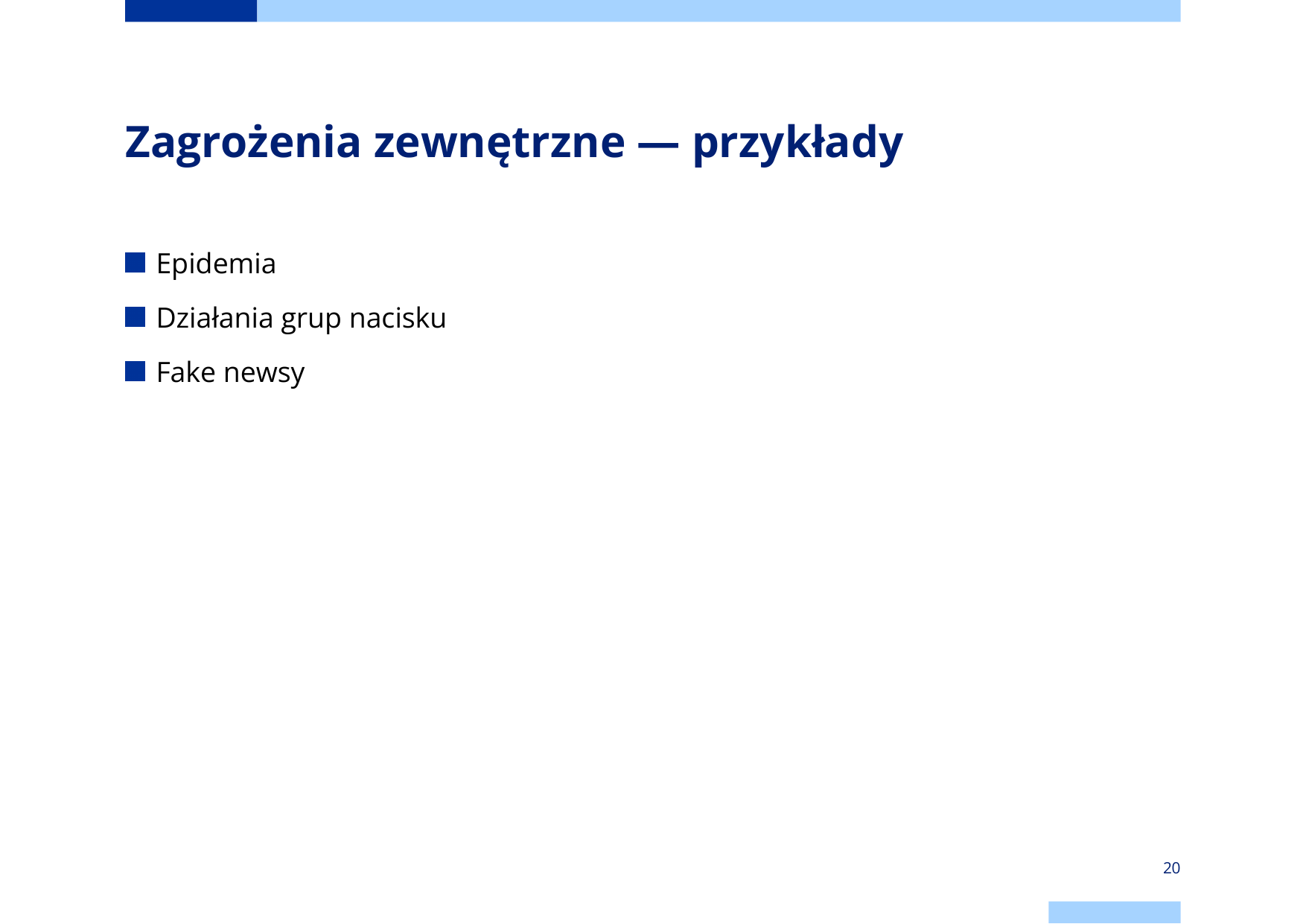

# Zagrożenia zewnętrzne — przykłady
Epidemia
Działania grup nacisku
Fake newsy
20